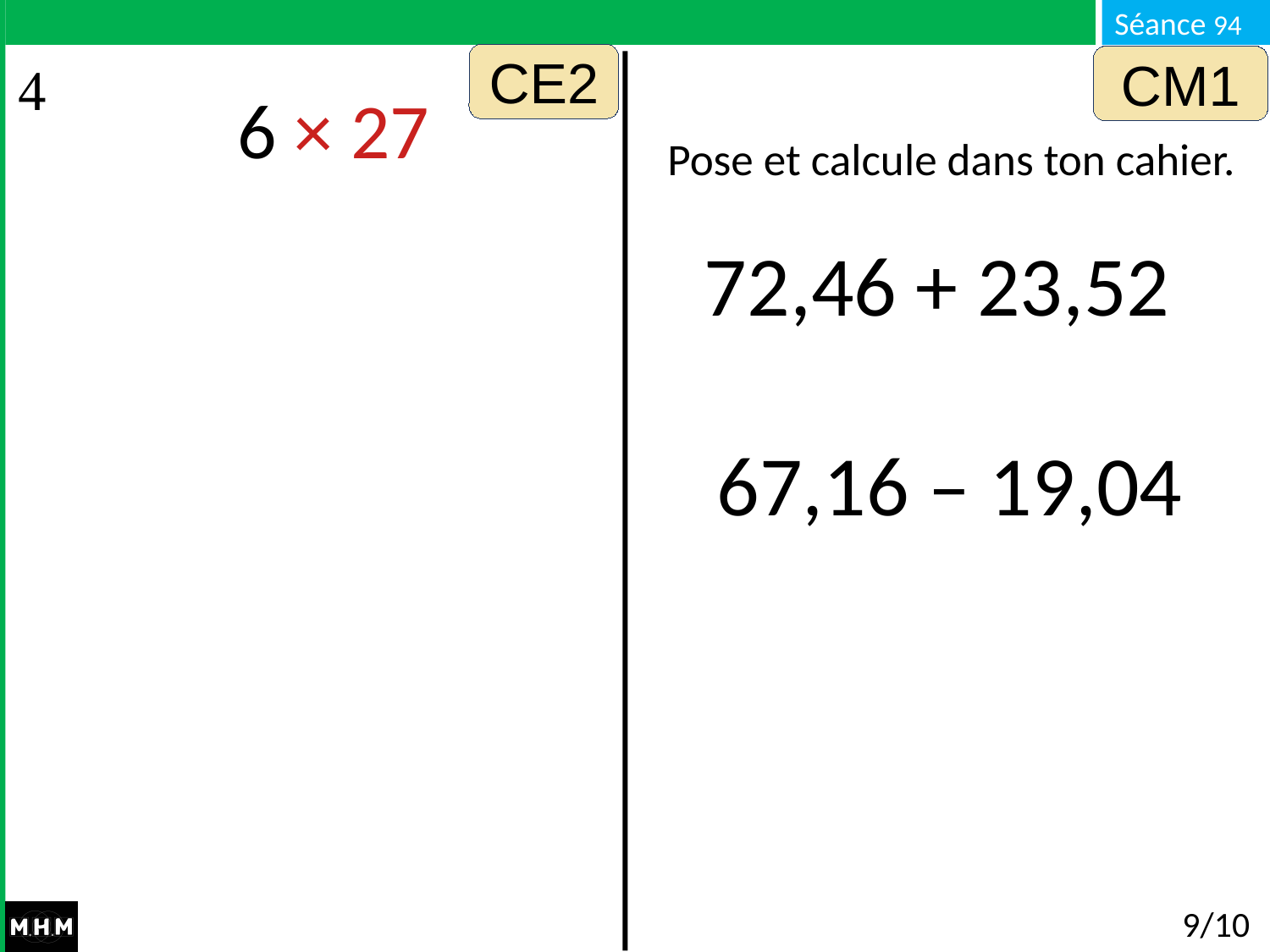

CE2
CM1

6 × 27
Pose et calcule dans ton cahier.
72,46 + 23,52
67,16 – 19,04
# 9/10